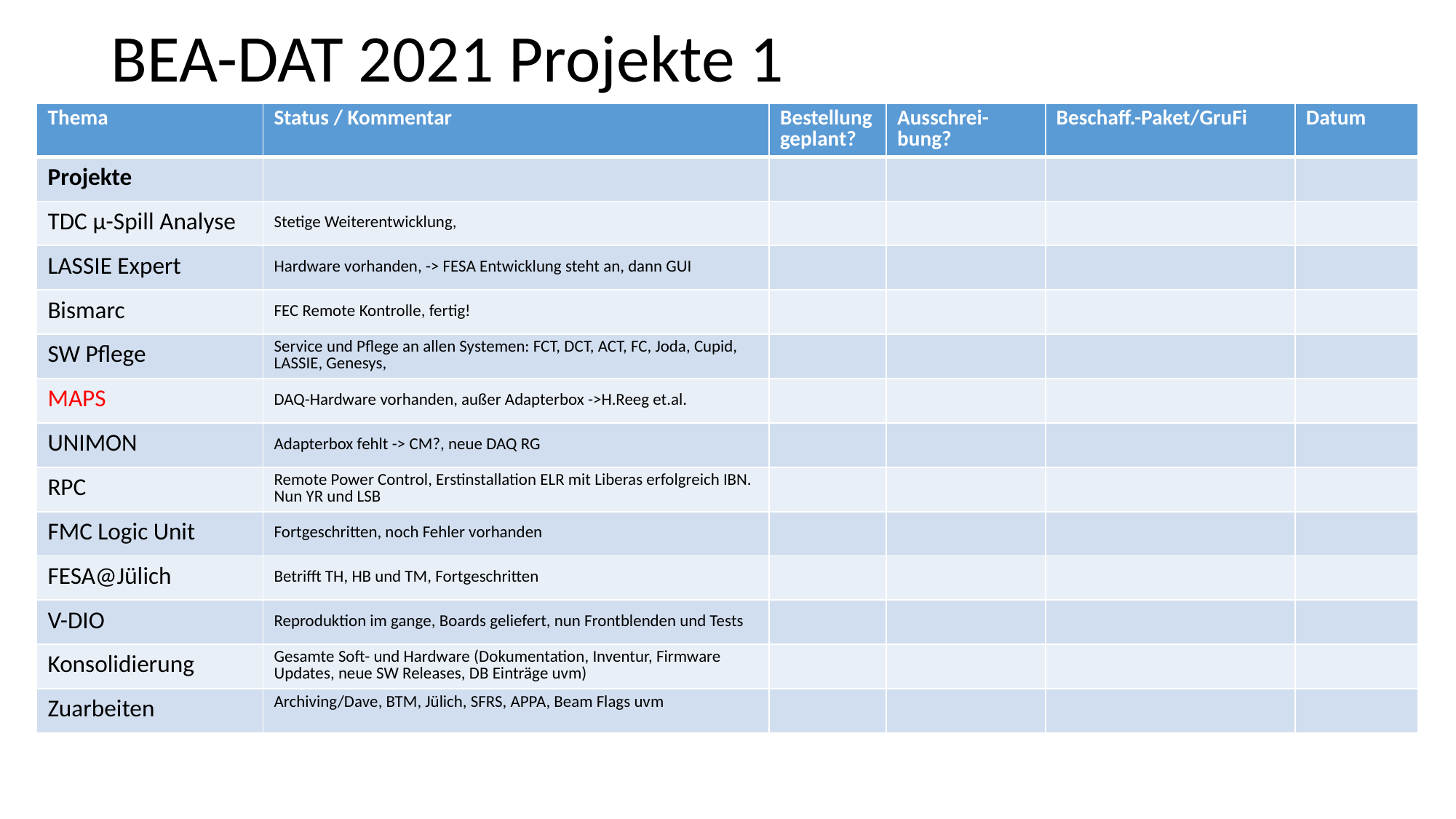

# BEA-DAT 2021 Projekte 1
| Thema | Status / Kommentar | Bestellung geplant? | Ausschrei-bung? | Beschaff.-Paket/GruFi | Datum |
| --- | --- | --- | --- | --- | --- |
| Projekte |  |  |  |  |  |
| TDC µ-Spill Analyse | Stetige Weiterentwicklung, |  |  |  |  |
| LASSIE Expert | Hardware vorhanden, -> FESA Entwicklung steht an, dann GUI |  |  |  |  |
| Bismarc | FEC Remote Kontrolle, fertig! |  |  |  |  |
| SW Pflege | Service und Pflege an allen Systemen: FCT, DCT, ACT, FC, Joda, Cupid, LASSIE, Genesys, |  |  |  |  |
| MAPS | DAQ-Hardware vorhanden, außer Adapterbox ->H.Reeg et.al. |  |  |  |  |
| UNIMON | Adapterbox fehlt -> CM?, neue DAQ RG |  |  |  |  |
| RPC | Remote Power Control, Erstinstallation ELR mit Liberas erfolgreich IBN. Nun YR und LSB |  |  |  |  |
| FMC Logic Unit | Fortgeschritten, noch Fehler vorhanden |  |  |  |  |
| FESA@Jülich | Betrifft TH, HB und TM, Fortgeschritten |  |  |  |  |
| V-DIO | Reproduktion im gange, Boards geliefert, nun Frontblenden und Tests |  |  |  |  |
| Konsolidierung | Gesamte Soft- und Hardware (Dokumentation, Inventur, Firmware Updates, neue SW Releases, DB Einträge uvm) |  |  |  |  |
| Zuarbeiten | Archiving/Dave, BTM, Jülich, SFRS, APPA, Beam Flags uvm |  |  |  |  |